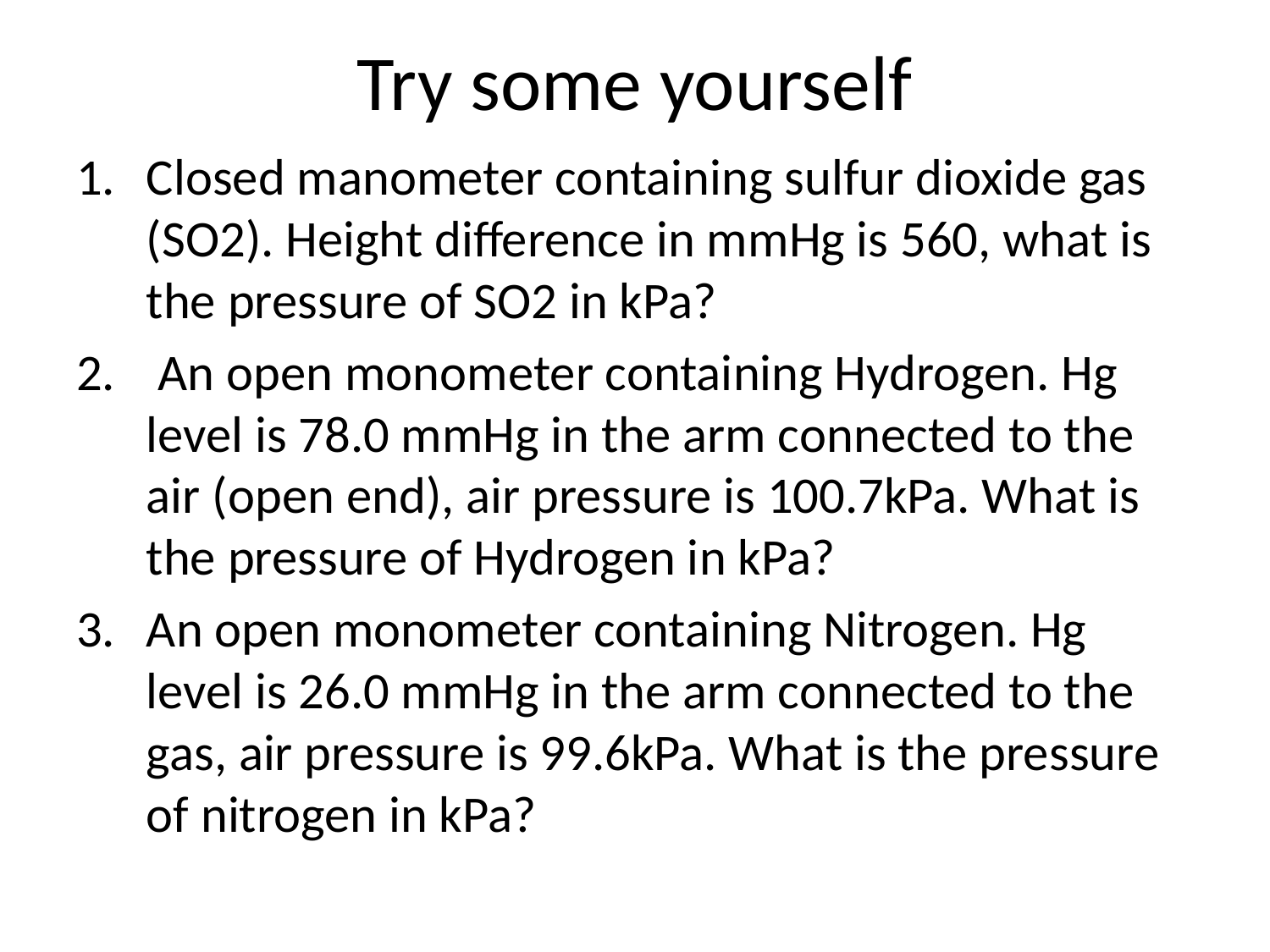

# Try some yourself
Closed manometer containing sulfur dioxide gas (SO2). Height difference in mmHg is 560, what is the pressure of SO2 in kPa?
 An open monometer containing Hydrogen. Hg level is 78.0 mmHg in the arm connected to the air (open end), air pressure is 100.7kPa. What is the pressure of Hydrogen in kPa?
An open monometer containing Nitrogen. Hg level is 26.0 mmHg in the arm connected to the gas, air pressure is 99.6kPa. What is the pressure of nitrogen in kPa?